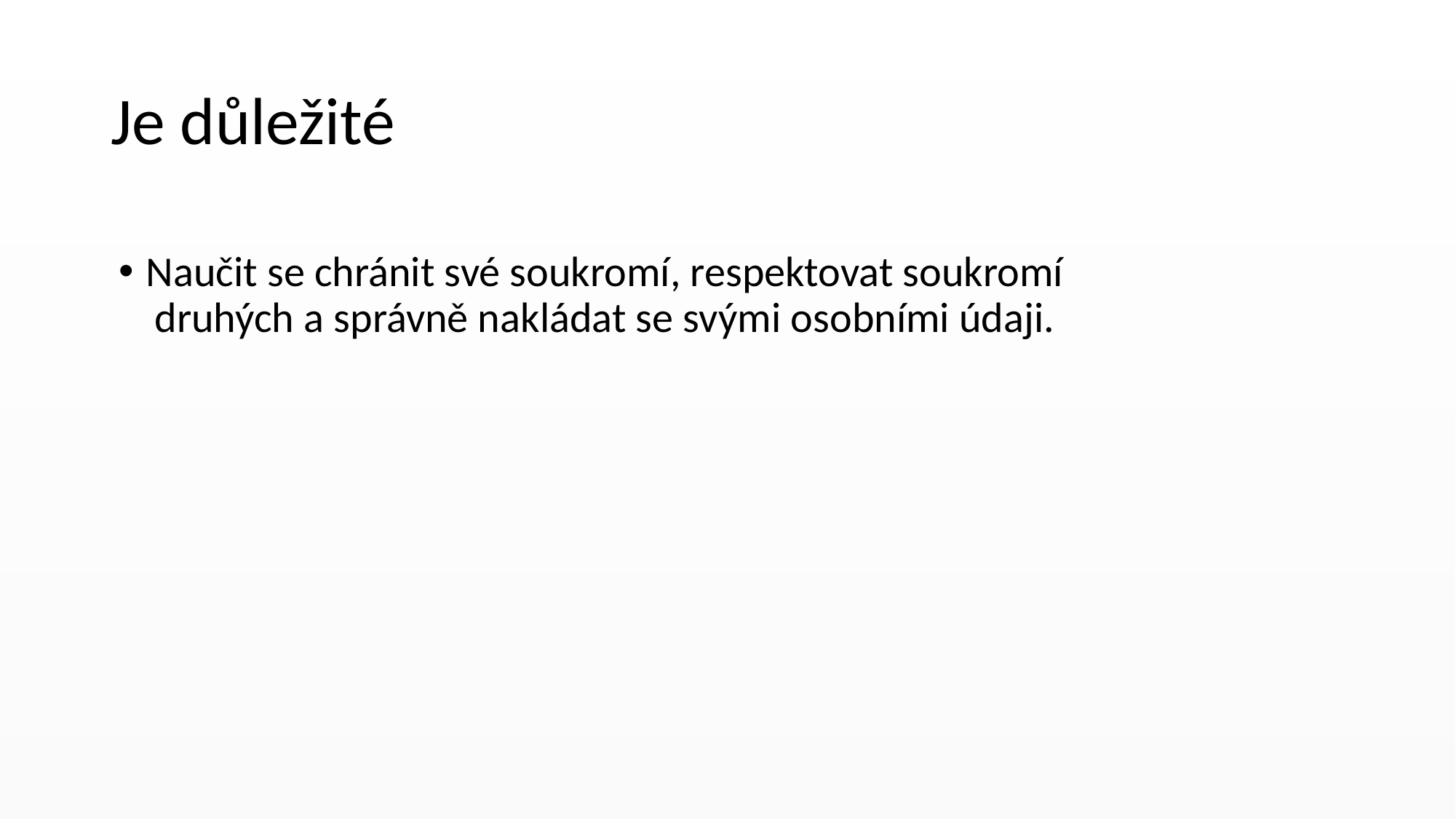

# Je důležité
Naučit se chránit své soukromí, respektovat soukromí druhých a správně nakládat se svými osobními údaji.